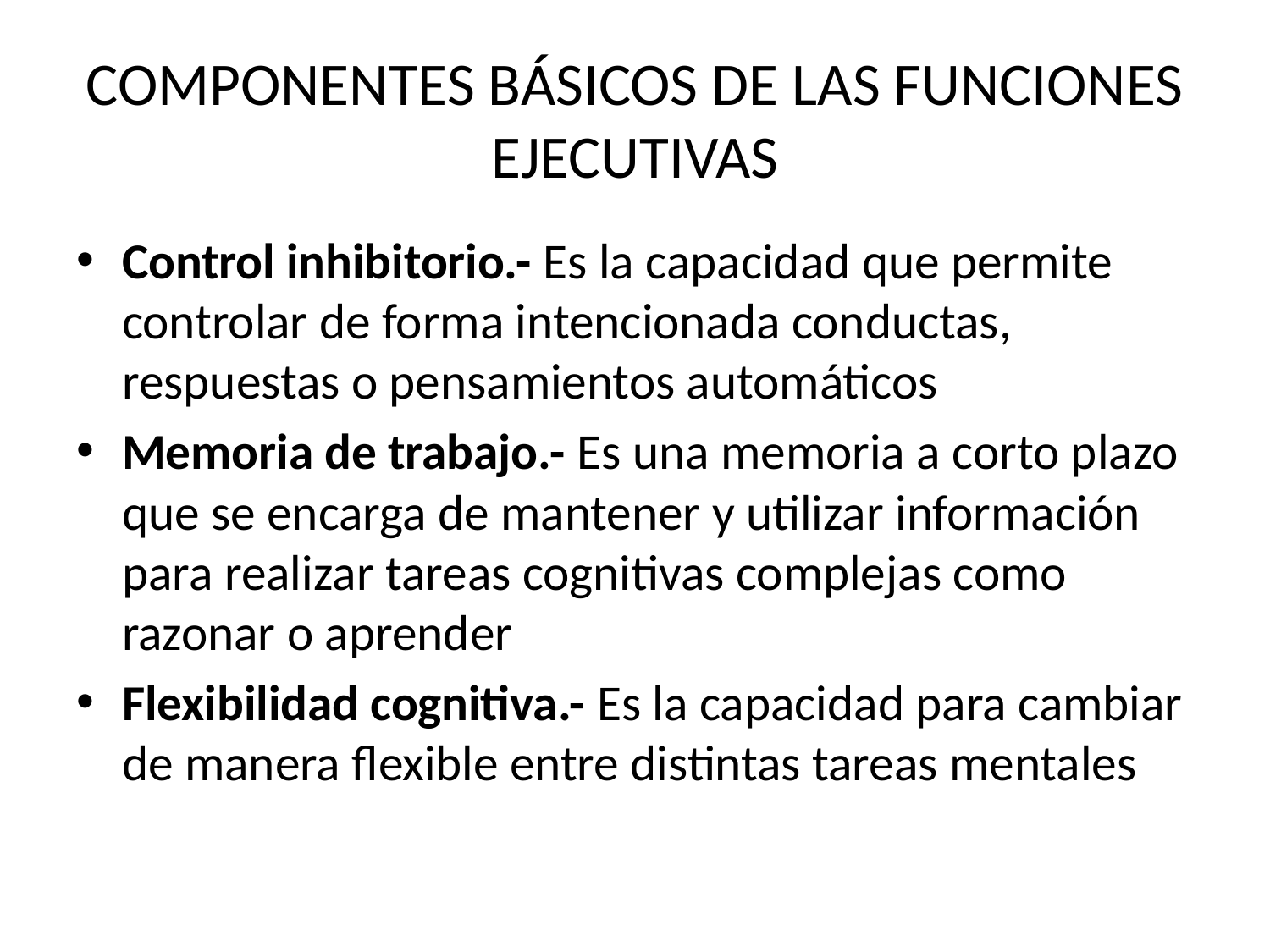

# COMPONENTES BÁSICOS DE LAS FUNCIONES EJECUTIVAS
Control inhibitorio.- Es la capacidad que permite controlar de forma intencionada conductas, respuestas o pensamientos automáticos
Memoria de trabajo.- Es una memoria a corto plazo que se encarga de mantener y utilizar información para realizar tareas cognitivas complejas como razonar o aprender
Flexibilidad cognitiva.- Es la capacidad para cambiar de manera flexible entre distintas tareas mentales